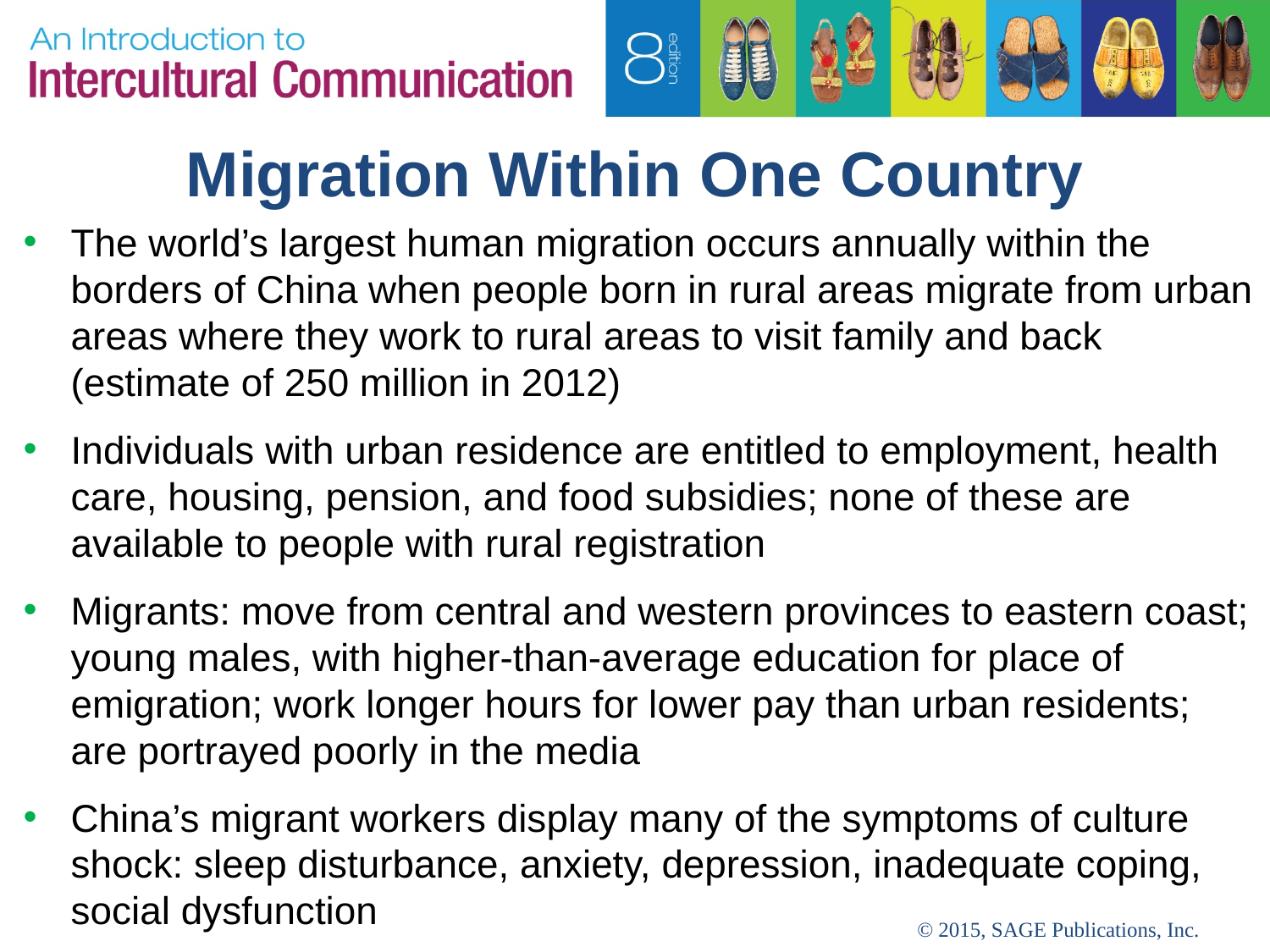

# Migration Within One Country
The world’s largest human migration occurs annually within the borders of China when people born in rural areas migrate from urban areas where they work to rural areas to visit family and back (estimate of 250 million in 2012)
Individuals with urban residence are entitled to employment, health care, housing, pension, and food subsidies; none of these are available to people with rural registration
Migrants: move from central and western provinces to eastern coast; young males, with higher-than-average education for place of emigration; work longer hours for lower pay than urban residents; are portrayed poorly in the media
China’s migrant workers display many of the symptoms of culture shock: sleep disturbance, anxiety, depression, inadequate coping, social dysfunction
© 2015, SAGE Publications, Inc.